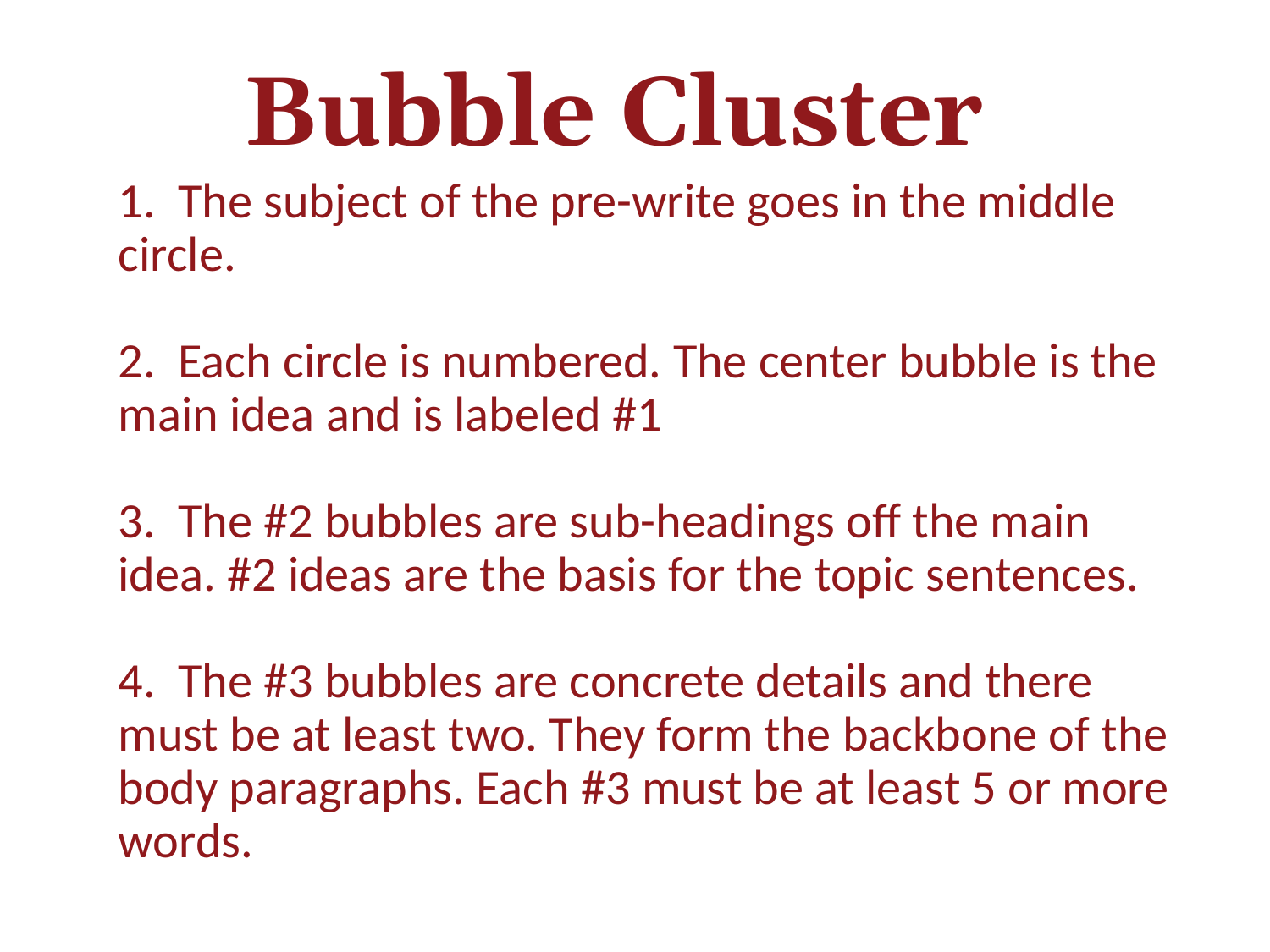

Bubble Cluster
  The subject of the pre-write goes in the middle circle.

  Each circle is numbered. The center bubble is the main idea and is labeled #1

  The #2 bubbles are sub-headings off the main idea. #2 ideas are the basis for the topic sentences.

  The #3 bubbles are concrete details and there must be at least two. They form the backbone of the body paragraphs. Each #3 must be at least 5 or more words.